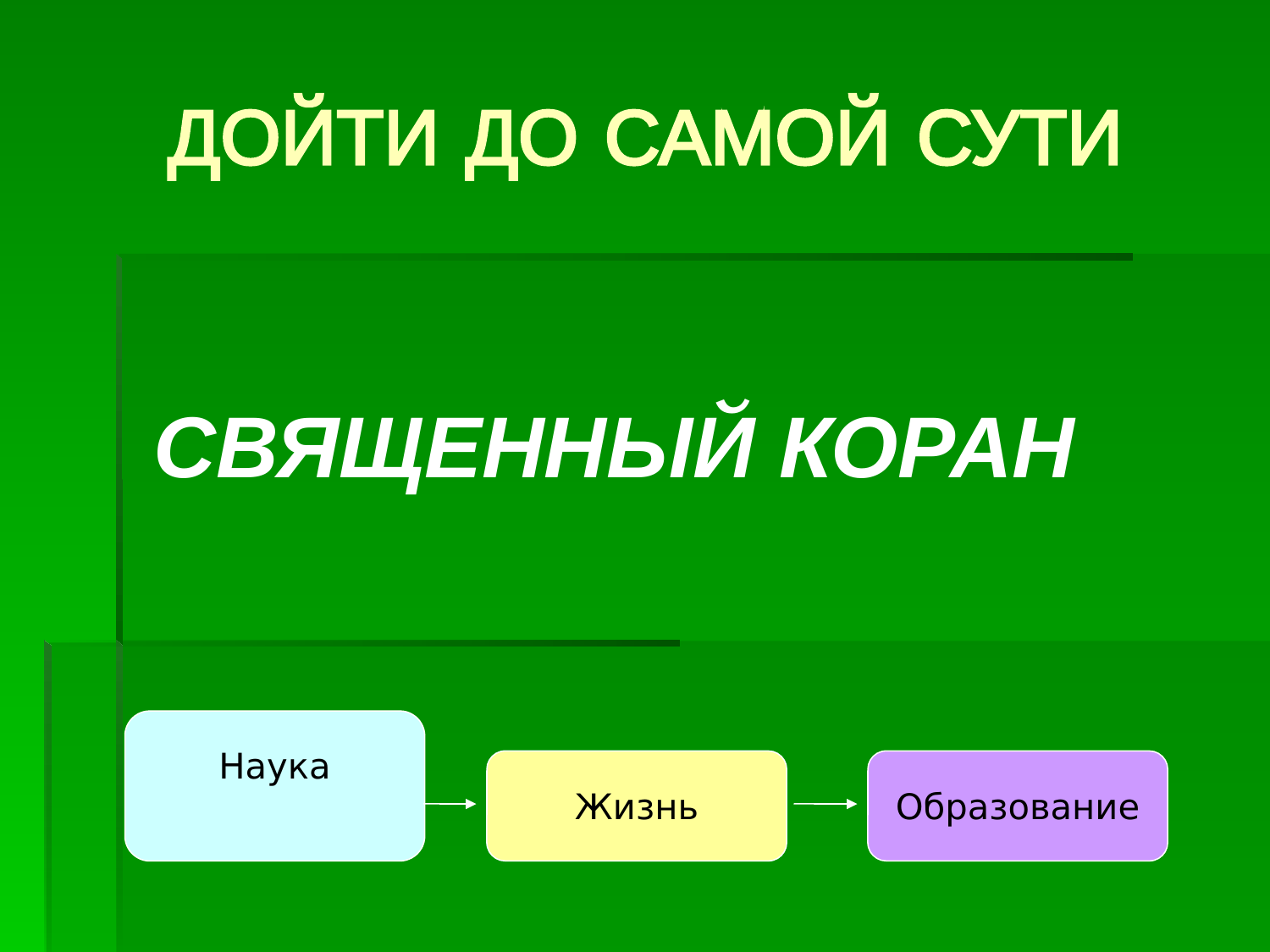

# ДОЙТИ ДО САМОЙ СУТИ

СВЯЩЕННЫЙ КОРАН
Наука

Жизнь
Образование